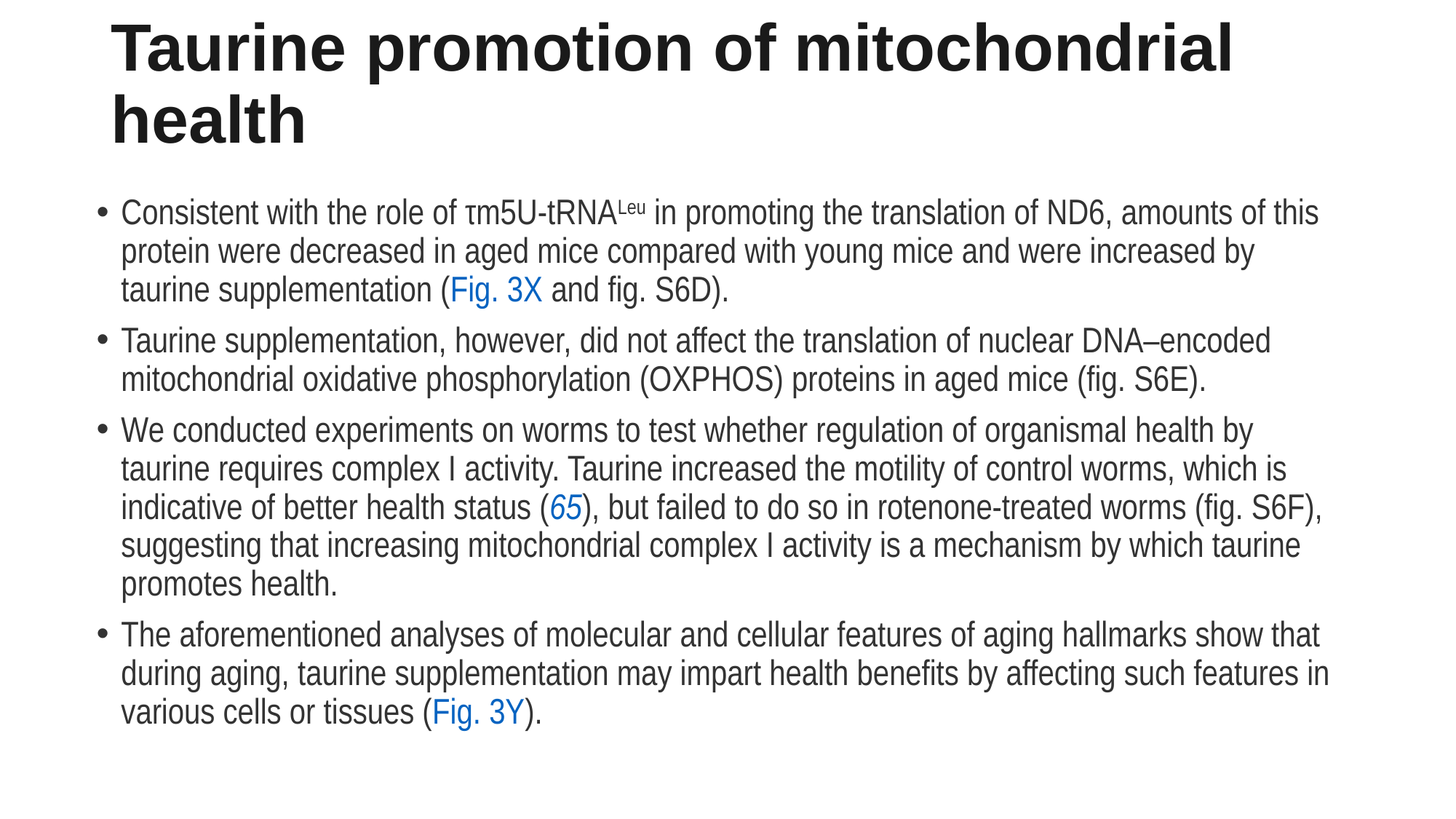

# Taurine promotion of mitochondrial health
Consistent with the role of τm5U-tRNALeu in promoting the translation of ND6, amounts of this protein were decreased in aged mice compared with young mice and were increased by taurine supplementation (Fig. 3X and fig. S6D).
Taurine supplementation, however, did not affect the translation of nuclear DNA–encoded mitochondrial oxidative phosphorylation (OXPHOS) proteins in aged mice (fig. S6E).
We conducted experiments on worms to test whether regulation of organismal health by taurine requires complex I activity. Taurine increased the motility of control worms, which is indicative of better health status (65), but failed to do so in rotenone-treated worms (fig. S6F), suggesting that increasing mitochondrial complex I activity is a mechanism by which taurine promotes health.
The aforementioned analyses of molecular and cellular features of aging hallmarks show that during aging, taurine supplementation may impart health benefits by affecting such features in various cells or tissues (Fig. 3Y).